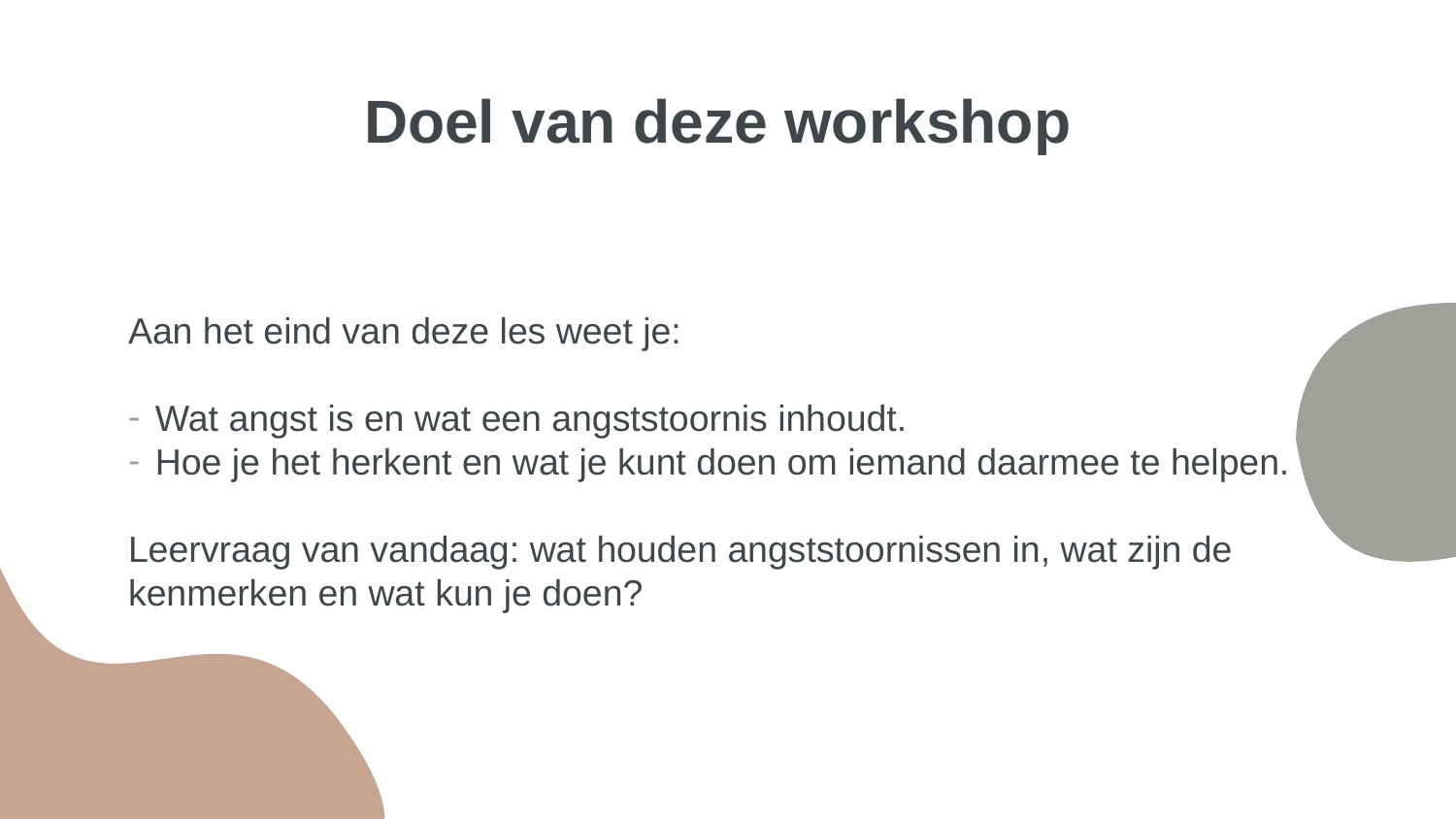

# Doel van deze workshop
Aan het eind van deze les weet je:

Wat angst is en wat een angststoornis inhoudt.
Hoe je het herkent en wat je kunt doen om iemand daarmee te helpen.

Leervraag van vandaag: wat houden angststoornissen in, wat zijn de kenmerken en wat kun je doen?